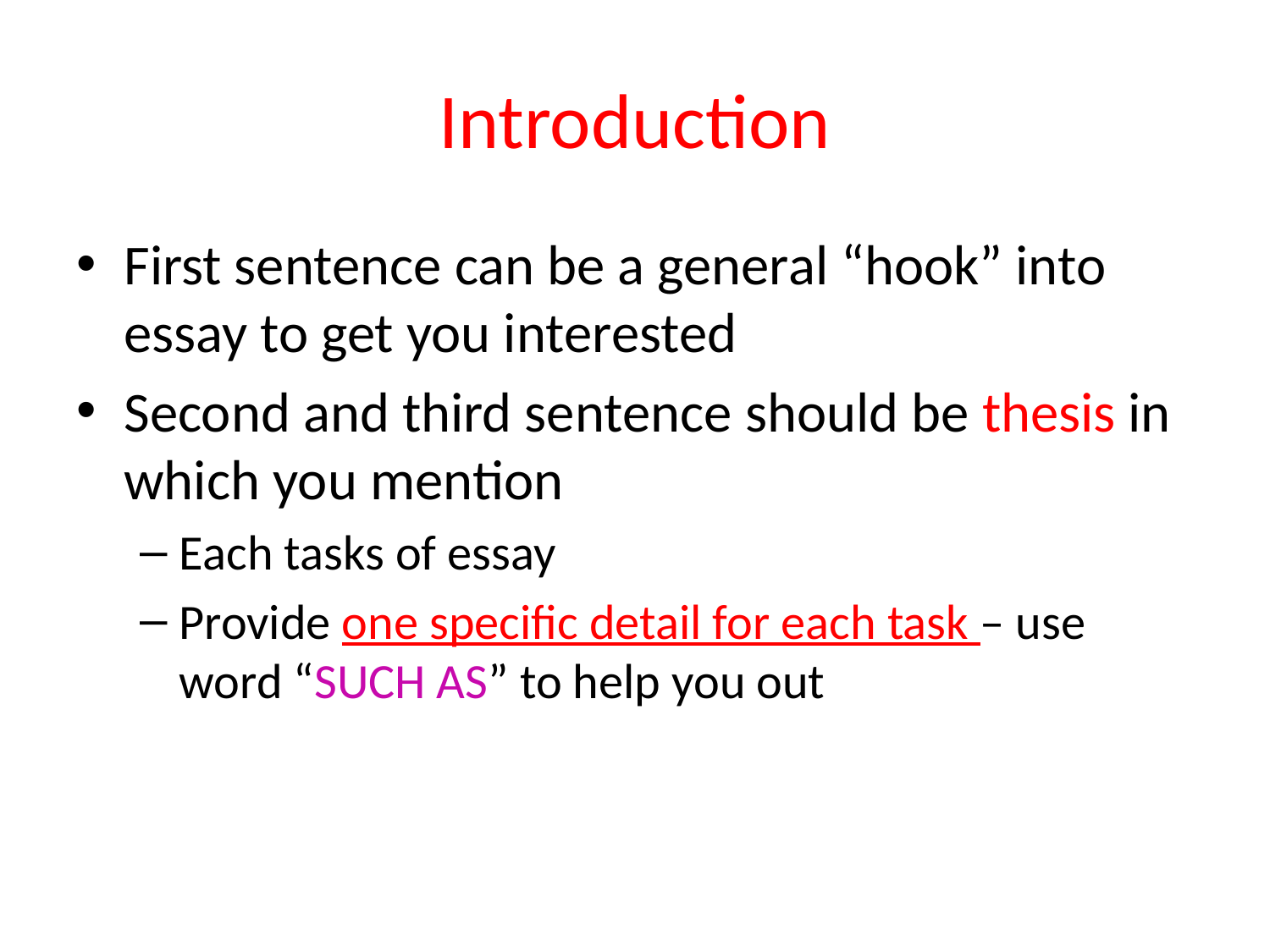

# Introduction
First sentence can be a general “hook” into essay to get you interested
Second and third sentence should be thesis in which you mention
Each tasks of essay
Provide one specific detail for each task – use word “SUCH AS” to help you out